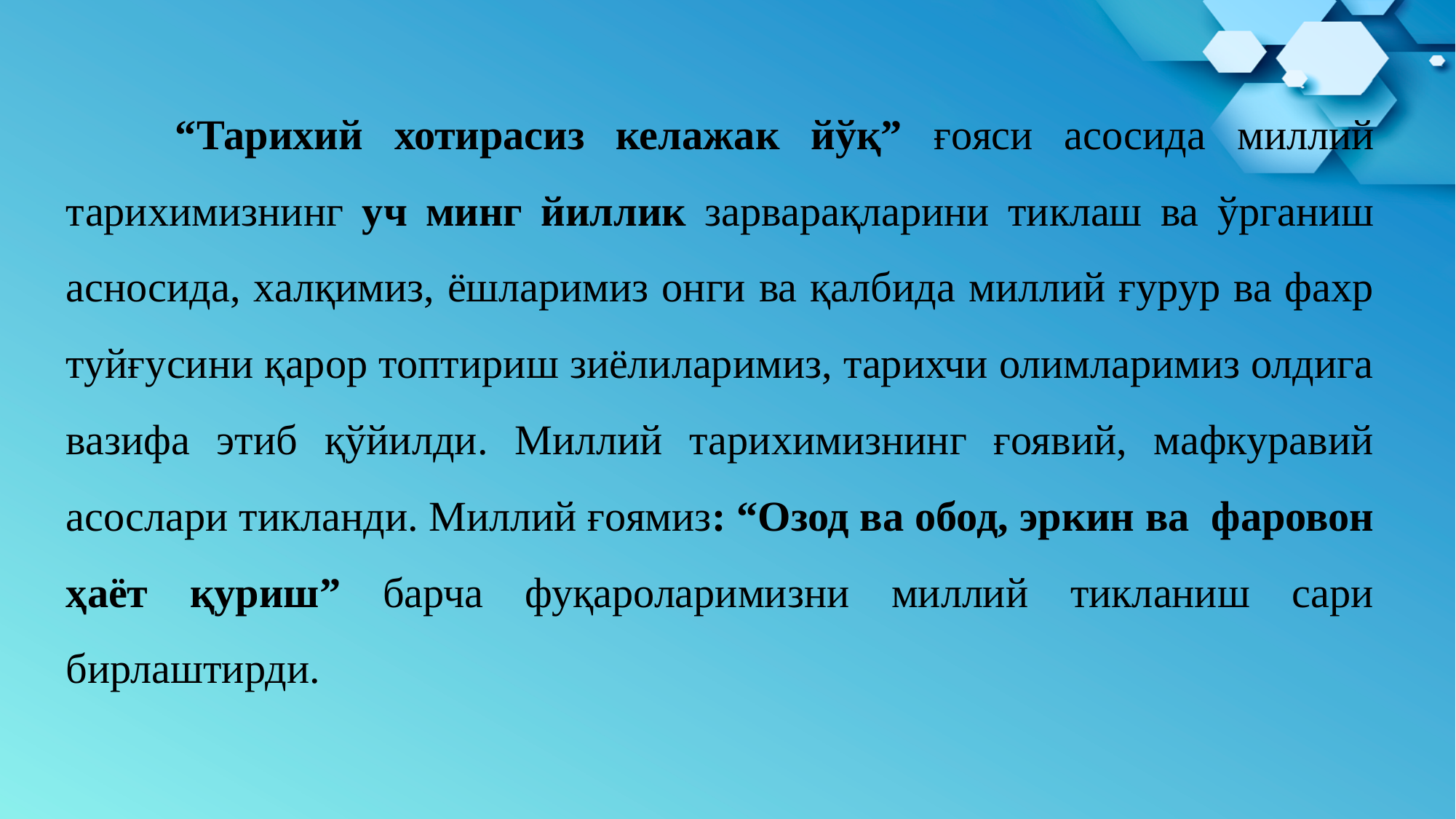

“Тарихий хотирасиз келажак йўқ” ғояси асосида миллий тарихимизнинг уч минг йиллик зарварақларини тиклаш ва ўрганиш асносида, халқимиз, ёшларимиз онги ва қалбида миллий ғурур ва фахр туйғусини қарор топтириш зиёлиларимиз, тарихчи олимларимиз олдига вазифа этиб қўйилди. Миллий тарихимизнинг ғоявий, мафкуравий асослари тикланди. Миллий ғоямиз: “Озод ва обод, эркин ва  фаровон ҳаёт қуриш” барча фуқароларимизни миллий тикланиш сари бирлаштирди.